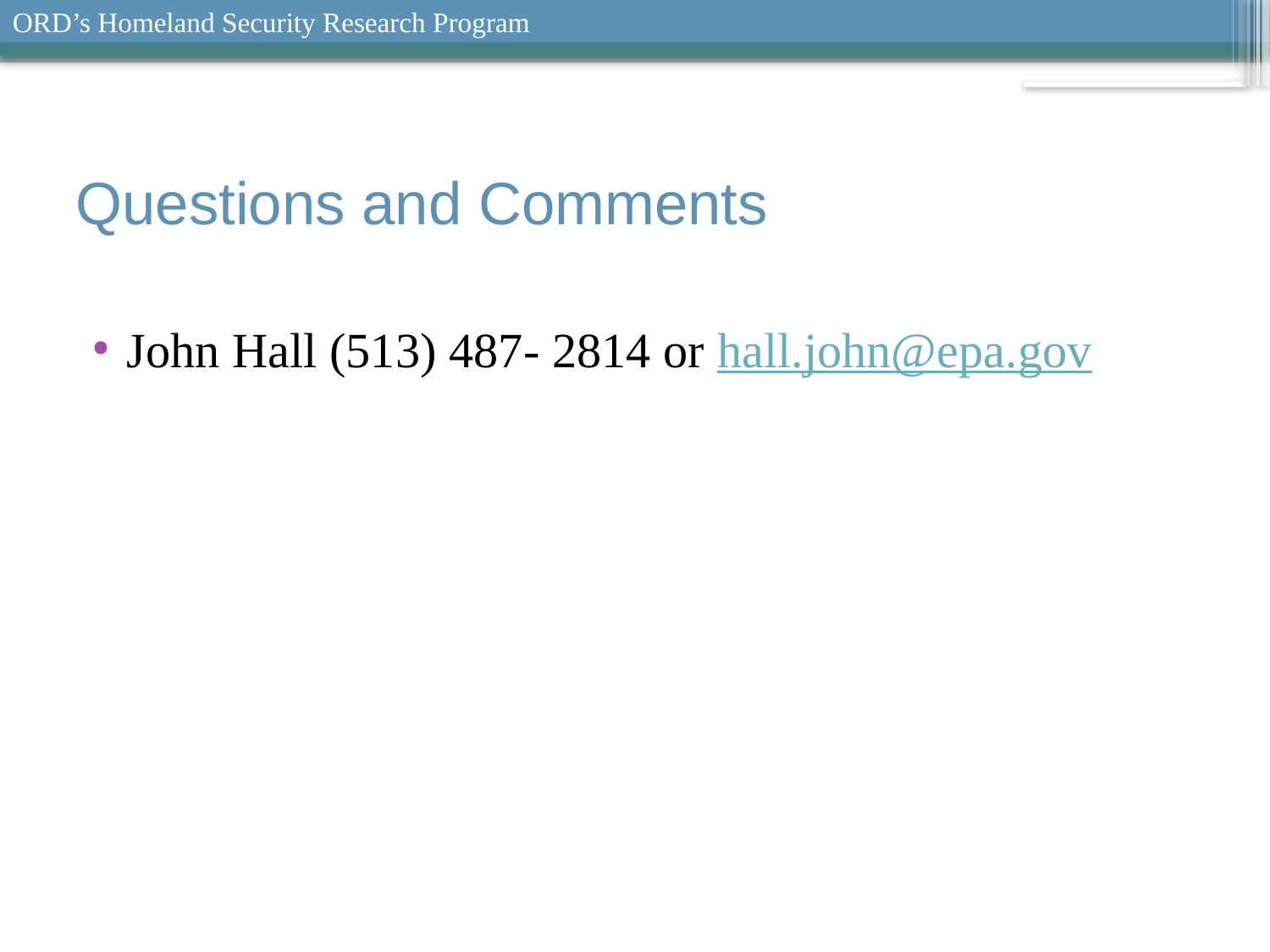

# Questions and Comments
John Hall (513) 487- 2814 or hall.john@epa.gov